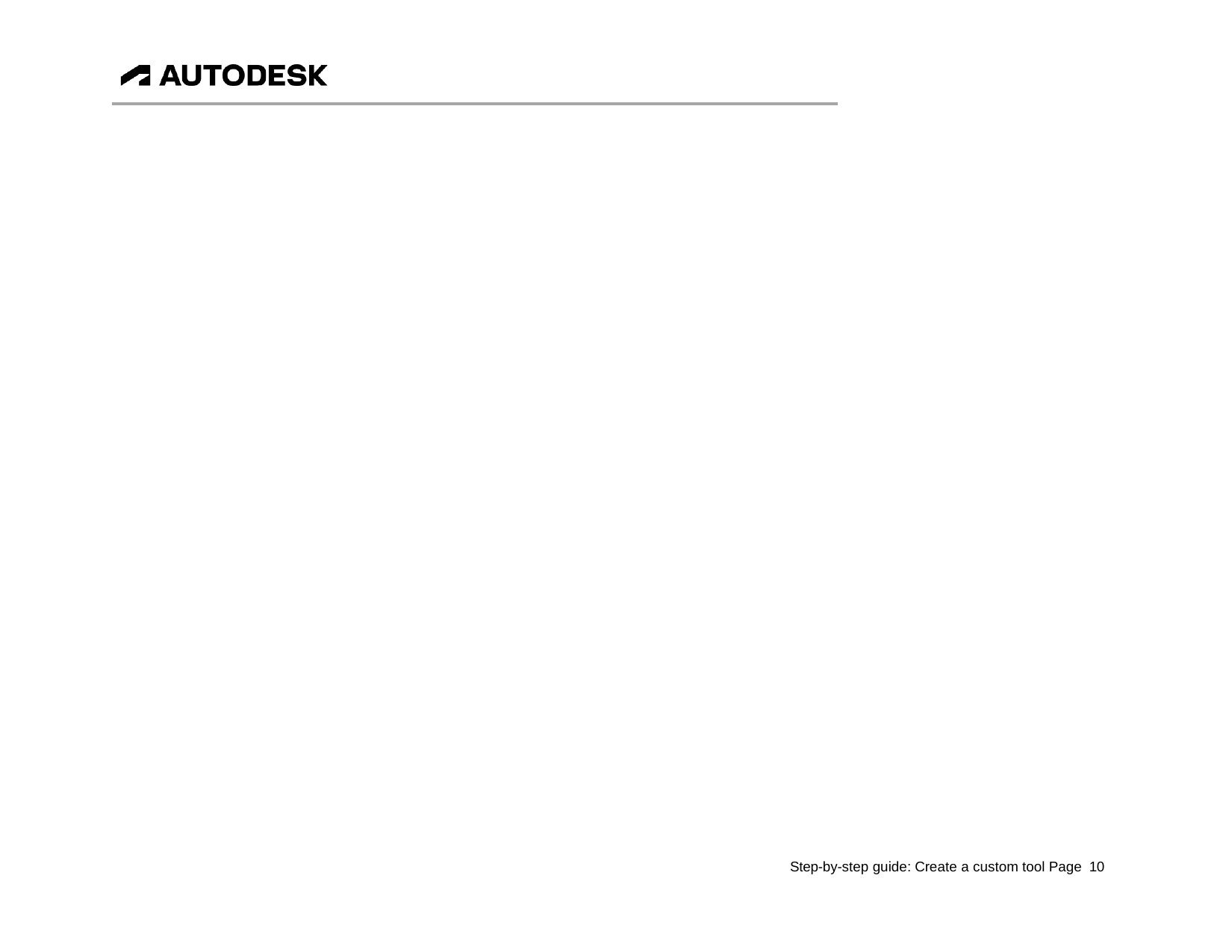

Step-by-step guide: Create a custom tool Page 10